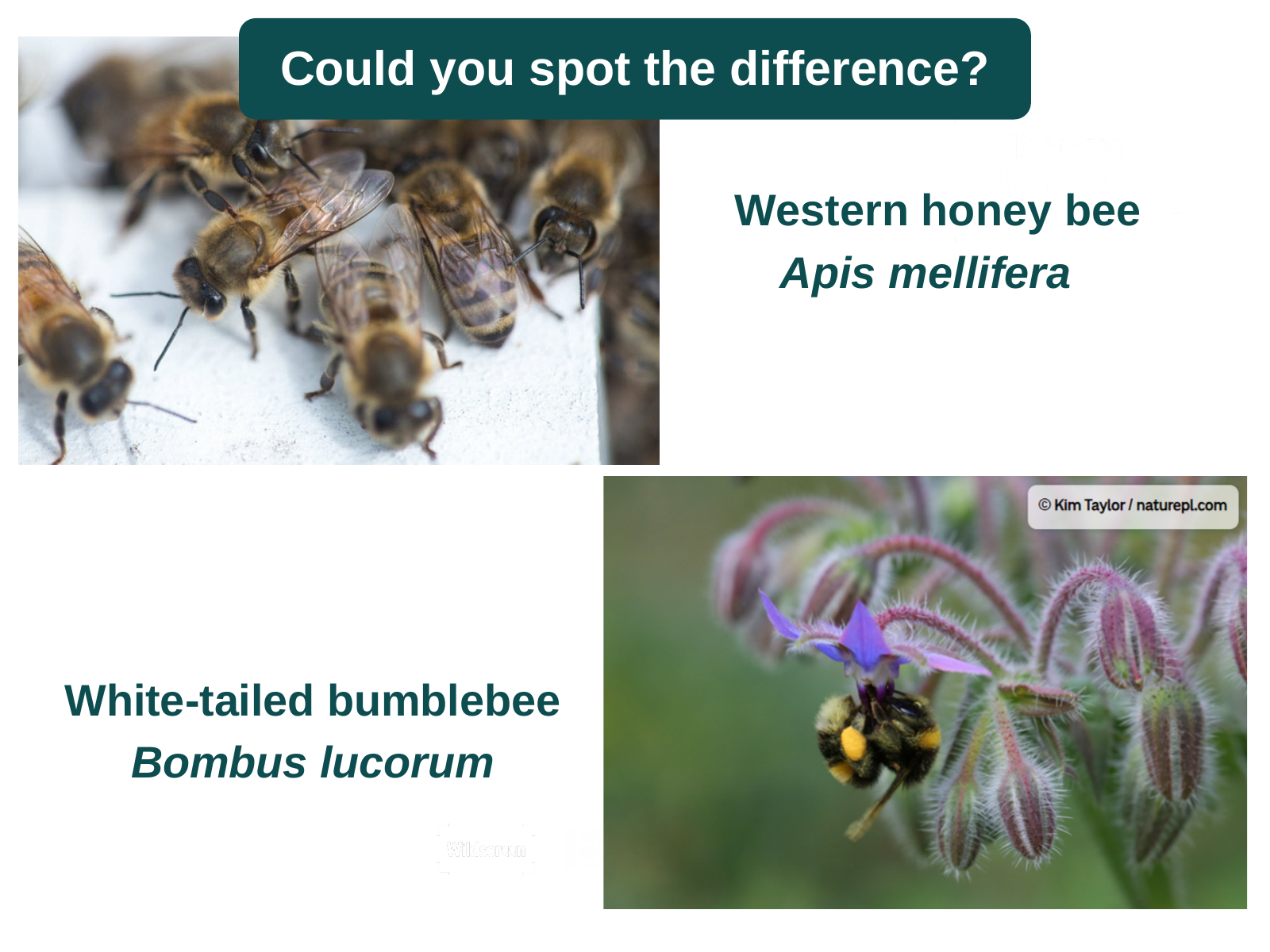

Could you spot the difference?

  Western honey bee Apis mellifera

© Ella Gatfield

White-tailed bumblebee
Bombus lucorum

© Wildscreen 2024